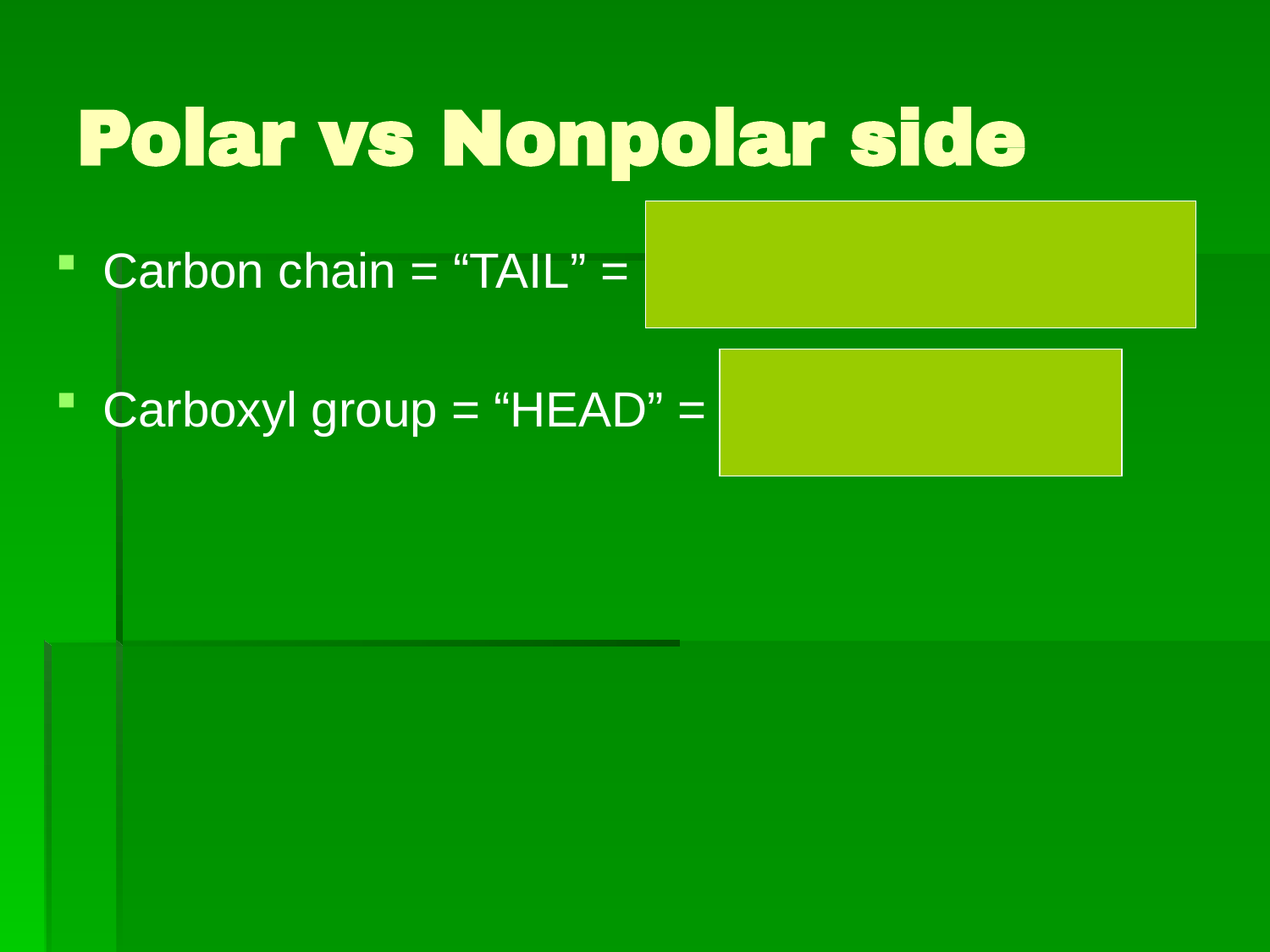

# Polar vs Nonpolar side

Carbon chain = “TAIL” = non-polar = hydrophobic

Carboxyl group = “HEAD” = polar = hydrophilic